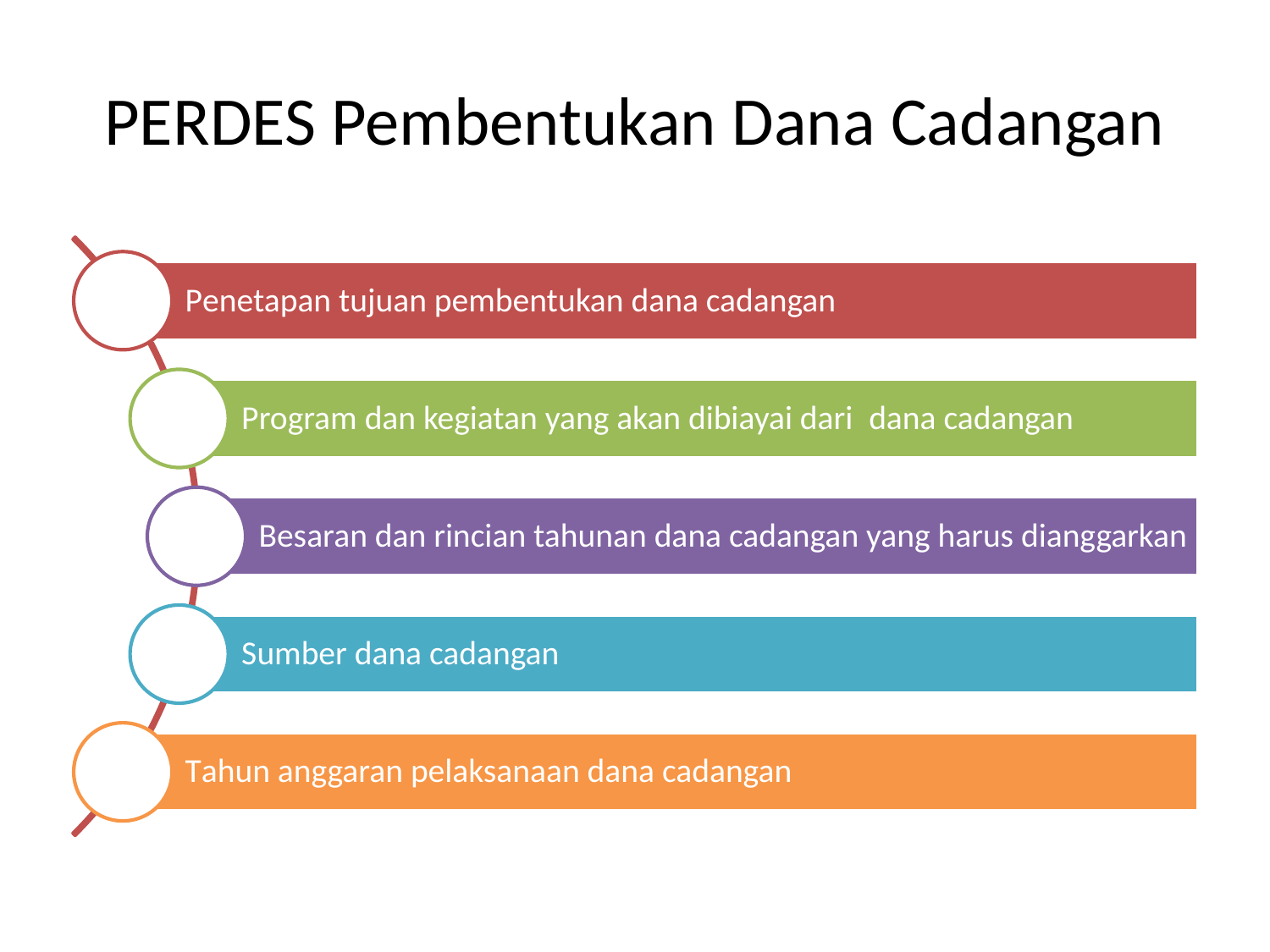

# PERDES Pembentukan Dana Cadangan
Penetapan tujuan pembentukan dana cadangan
Program dan kegiatan yang akan dibiayai dari  dana cadangan
Besaran dan rincian tahunan dana cadangan yang harus dianggarkan
Sumber dana cadangan
Tahun anggaran pelaksanaan dana cadangan